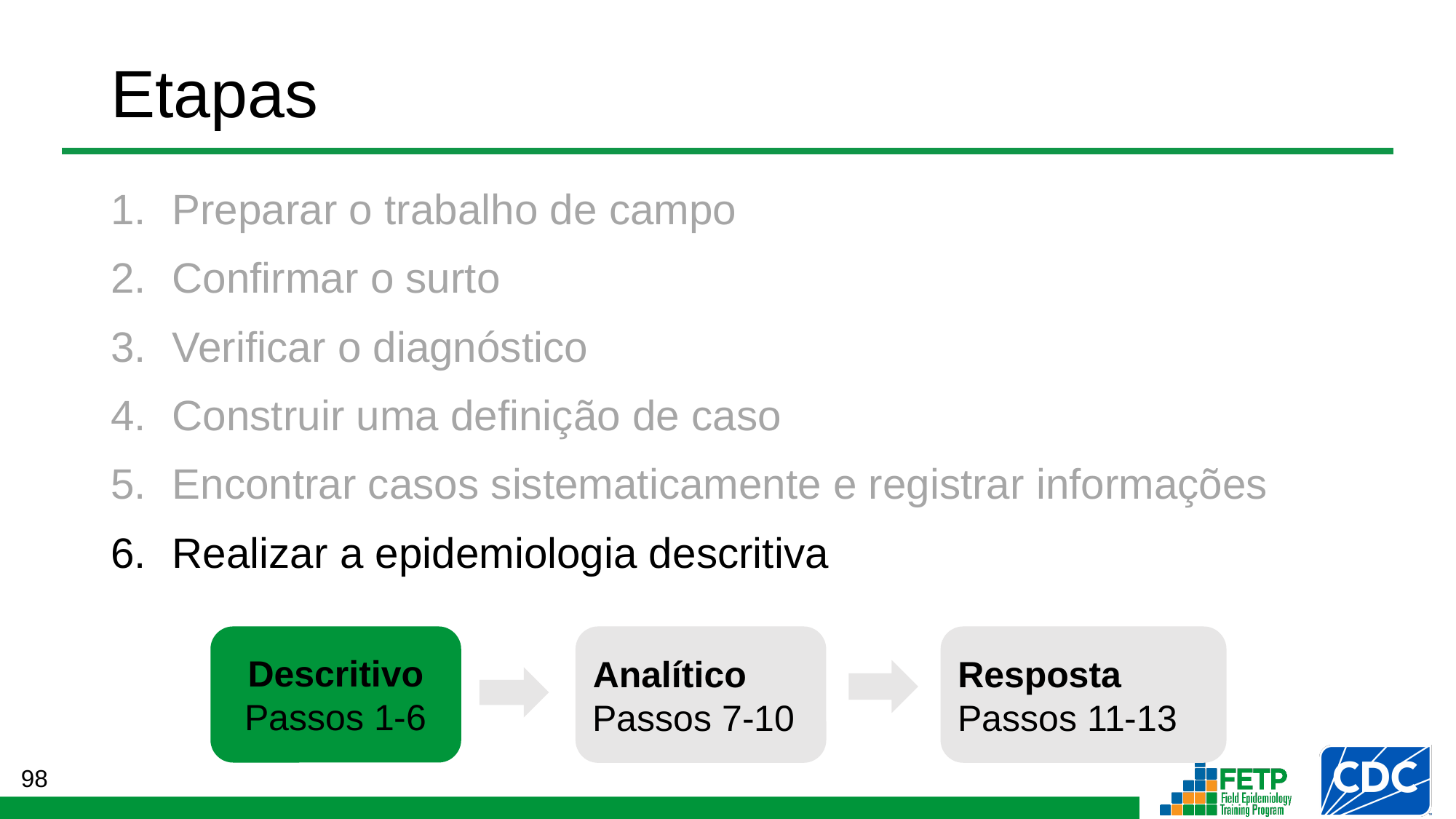

# Etapas
Preparar o trabalho de campo
Confirmar o surto
Verificar o diagnóstico
Construir uma definição de caso
Encontrar casos sistematicamente e registrar informações
Realizar a epidemiologia descritiva
Descritivo
Passos 1-6
Analítico
Passos 7-10
Resposta
Passos 11-13